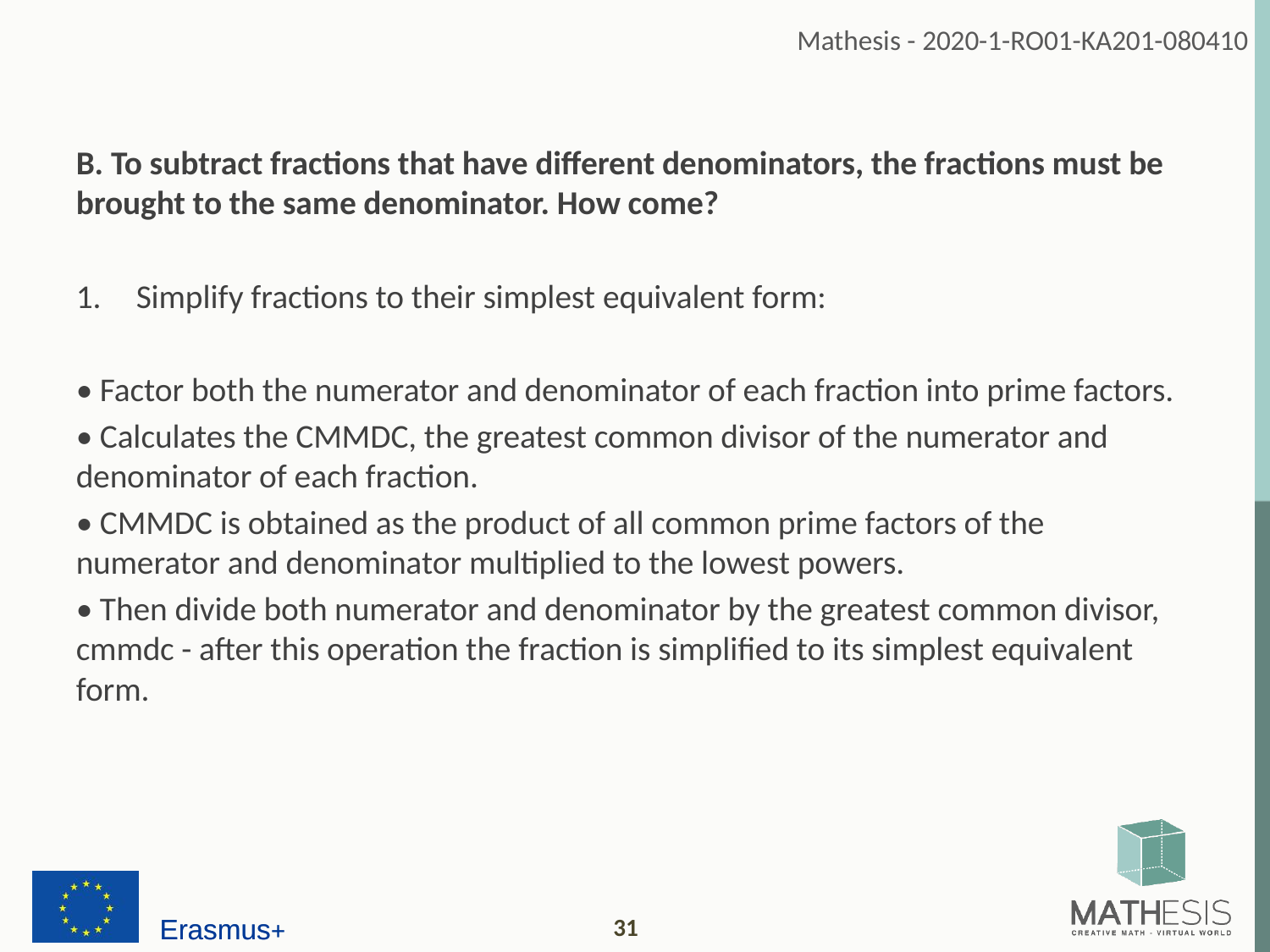

B. To subtract fractions that have different denominators, the fractions must be brought to the same denominator. How come?

Simplify fractions to their simplest equivalent form:

• Factor both the numerator and denominator of each fraction into prime factors.
• Calculates the CMMDC, the greatest common divisor of the numerator and denominator of each fraction.
• CMMDC is obtained as the product of all common prime factors of the numerator and denominator multiplied to the lowest powers.
• Then divide both numerator and denominator by the greatest common divisor, cmmdc - after this operation the fraction is simplified to its simplest equivalent form.